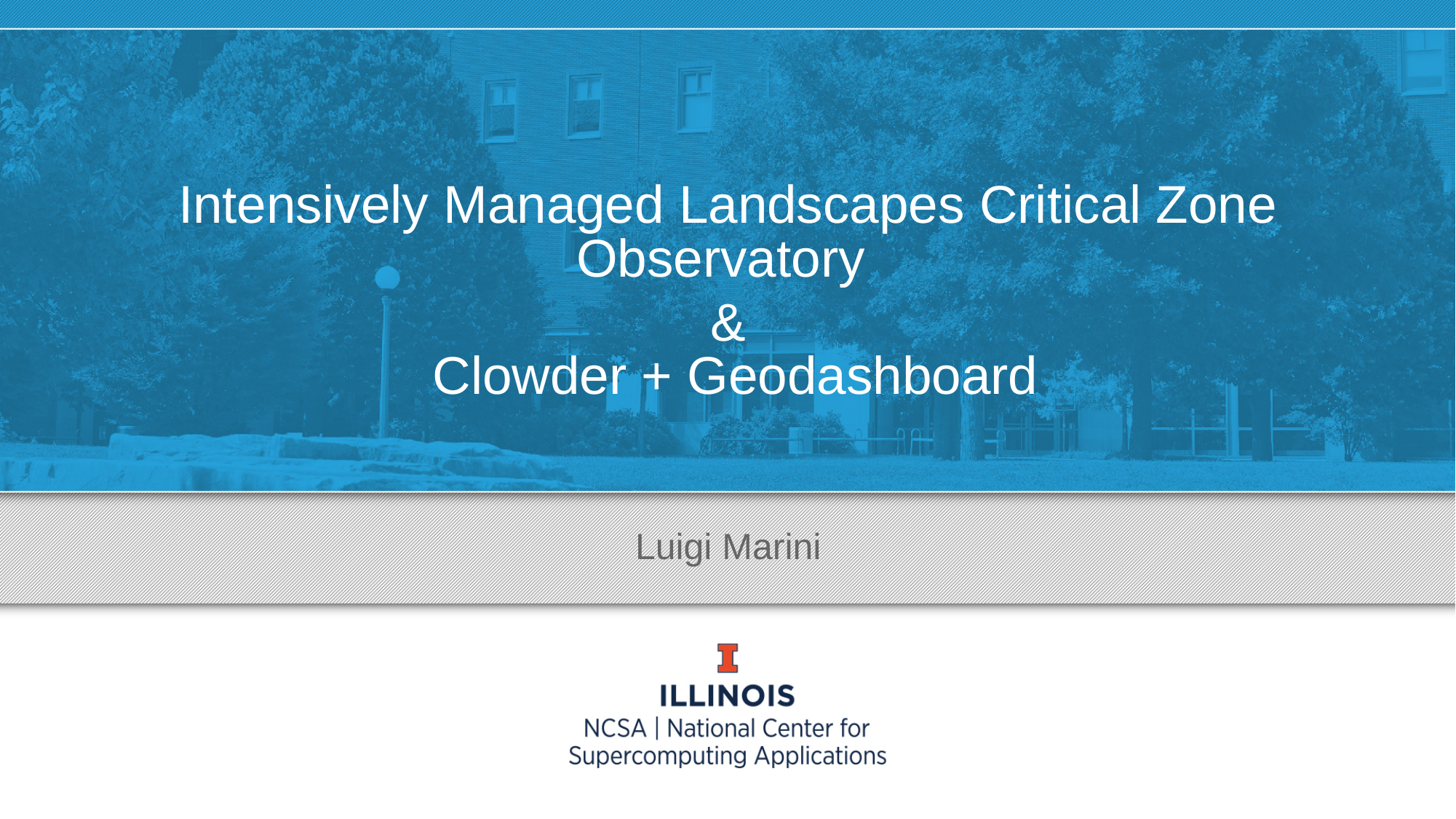

Intensively Managed Landscapes Critical Zone Observatory
&
 Clowder + Geodashboard
Luigi Marini